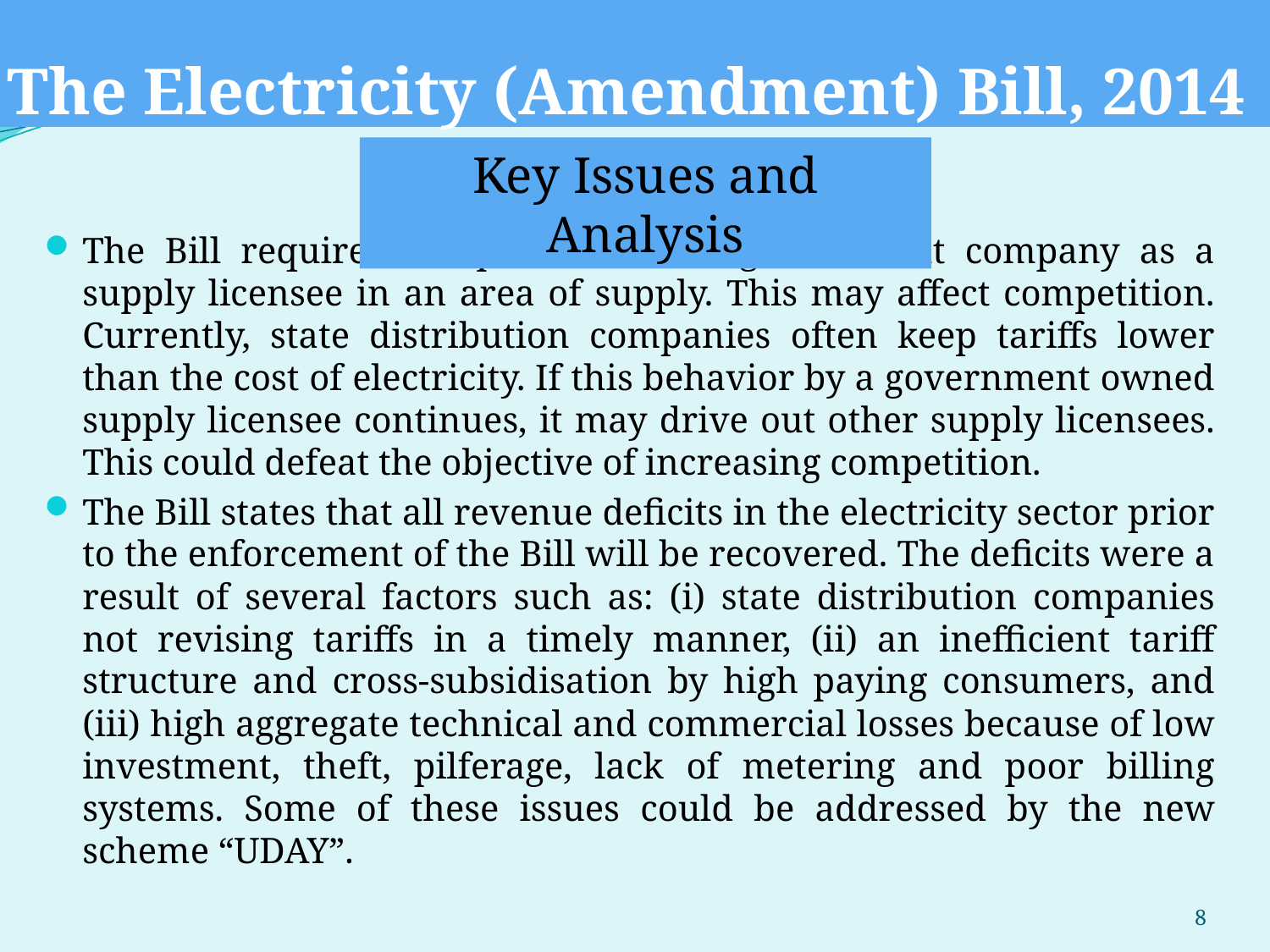

# The Electricity (Amendment) Bill, 2014
Key Issues and Analysis
The Bill requires the presence of a government company as a supply licensee in an area of supply. This may affect competition. Currently, state distribution companies often keep tariffs lower than the cost of electricity. If this behavior by a government owned supply licensee continues, it may drive out other supply licensees. This could defeat the objective of increasing competition.
The Bill states that all revenue deficits in the electricity sector prior to the enforcement of the Bill will be recovered. The deficits were a result of several factors such as: (i) state distribution companies not revising tariffs in a timely manner, (ii) an inefficient tariff structure and cross-subsidisation by high paying consumers, and (iii) high aggregate technical and commercial losses because of low investment, theft, pilferage, lack of metering and poor billing systems. Some of these issues could be addressed by the new scheme “UDAY”.
8